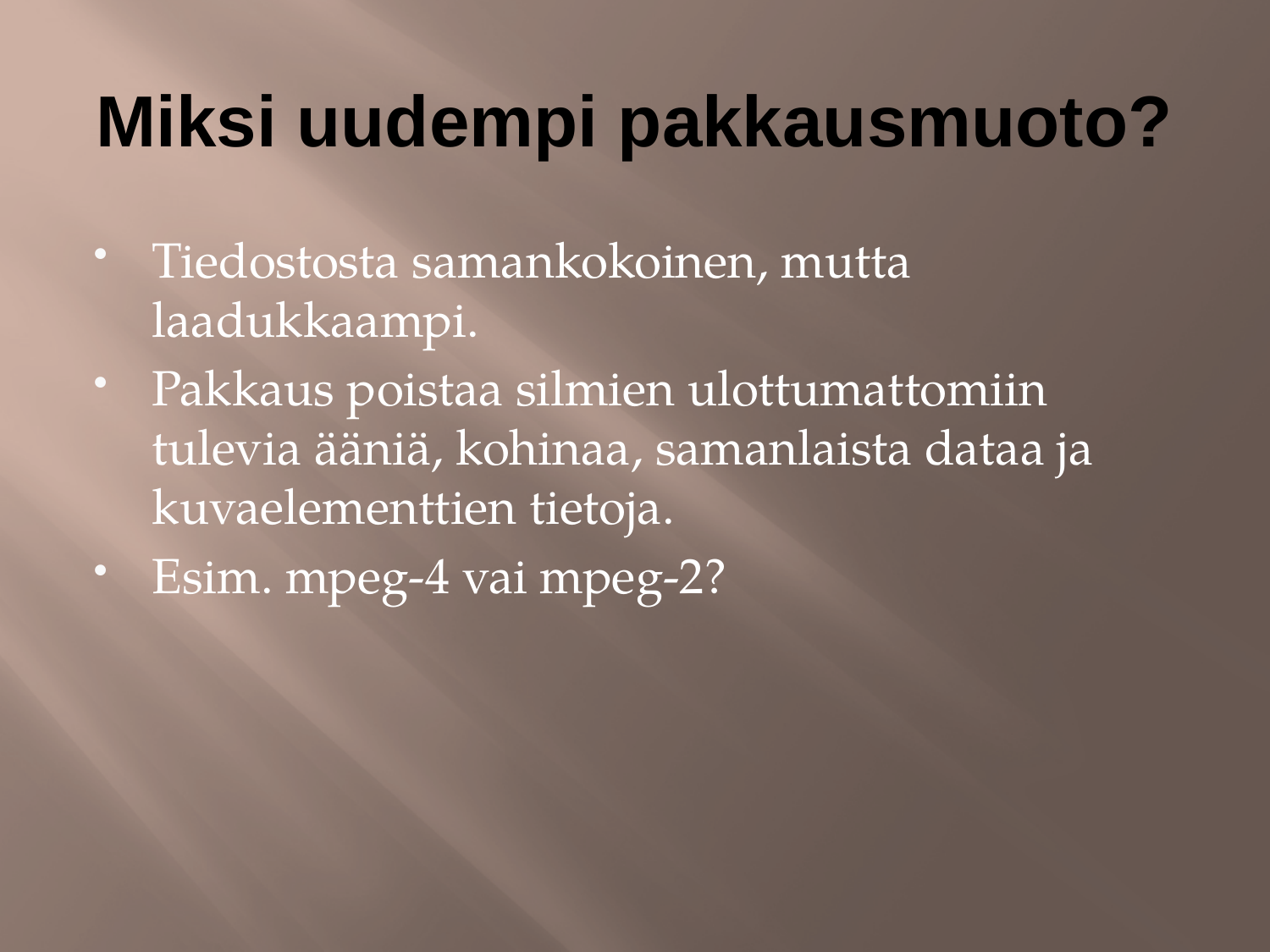

# Miksi uudempi pakkausmuoto?
Tiedostosta samankokoinen, mutta laadukkaampi.
Pakkaus poistaa silmien ulottumattomiin tulevia ääniä, kohinaa, samanlaista dataa ja kuvaelementtien tietoja.
Esim. mpeg-4 vai mpeg-2?